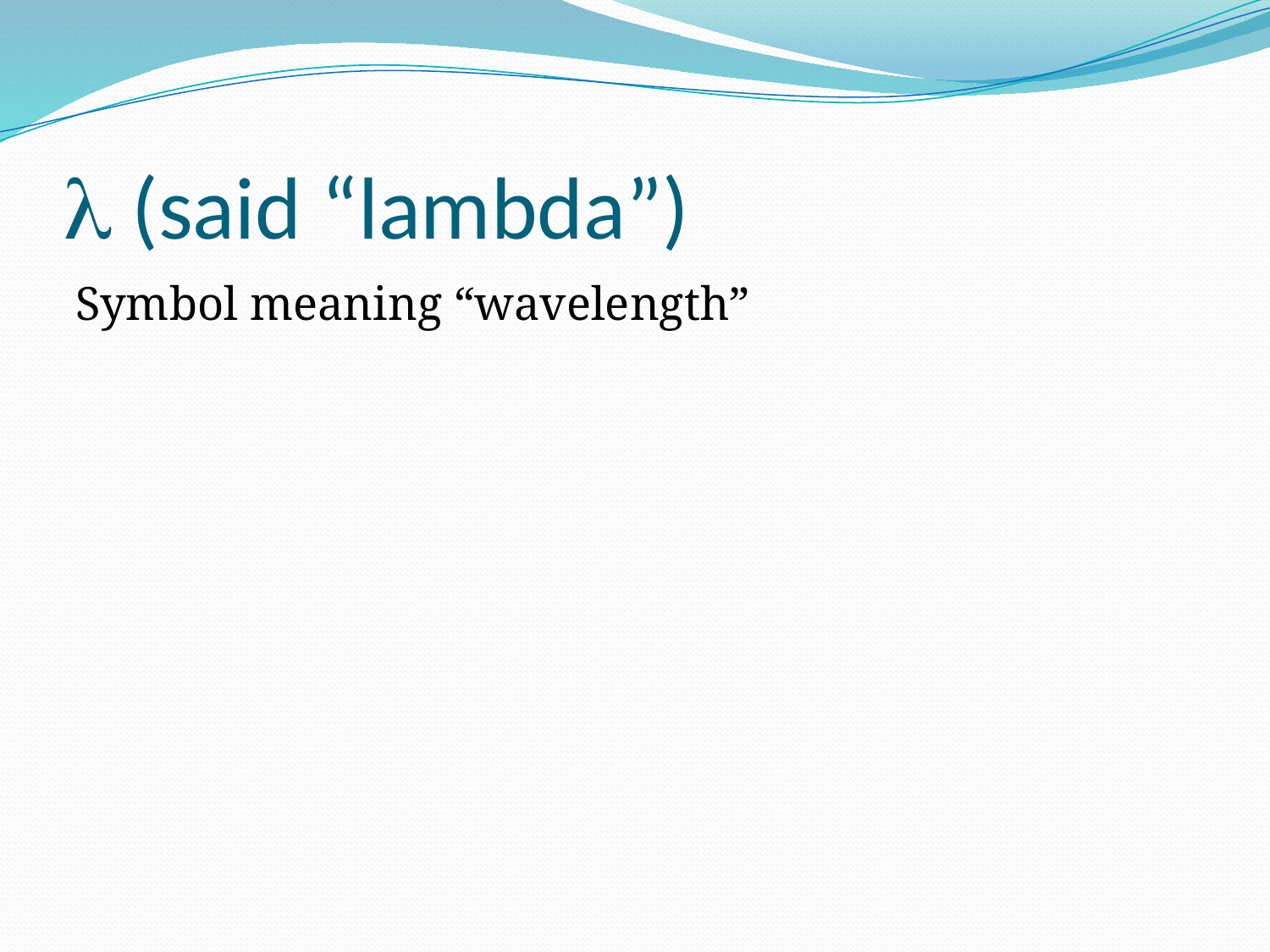

# λ (said “lambda”)
Symbol meaning “wavelength”